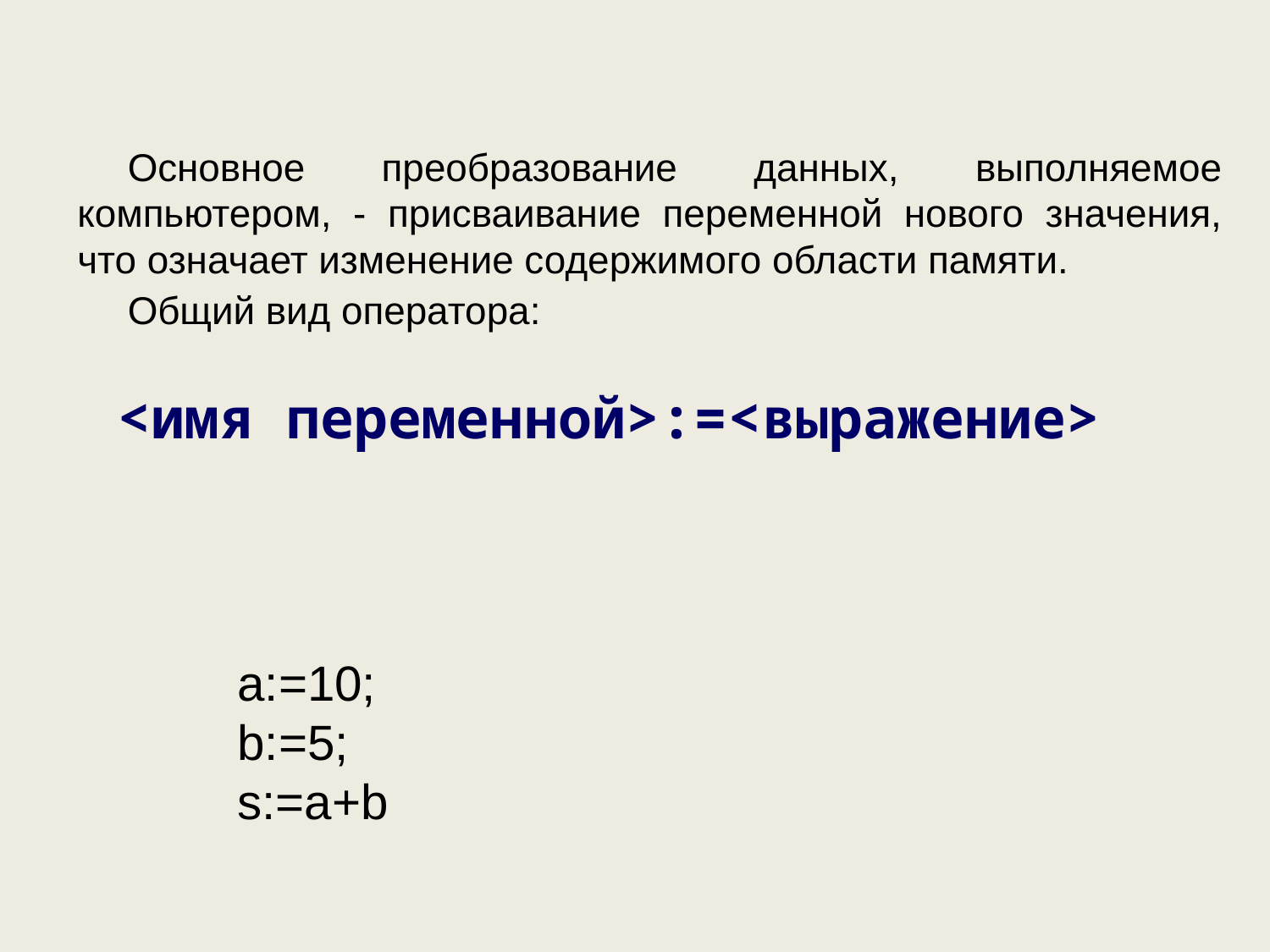

Оператор присваивания
Основное преобразование данных, выполняемое компьютером, - присваивание переменной нового значения, что означает изменение содержимого области памяти.
Общий вид оператора:
<имя переменной>:=<выражение>
a:=10;
b:=5;
s:=a+b